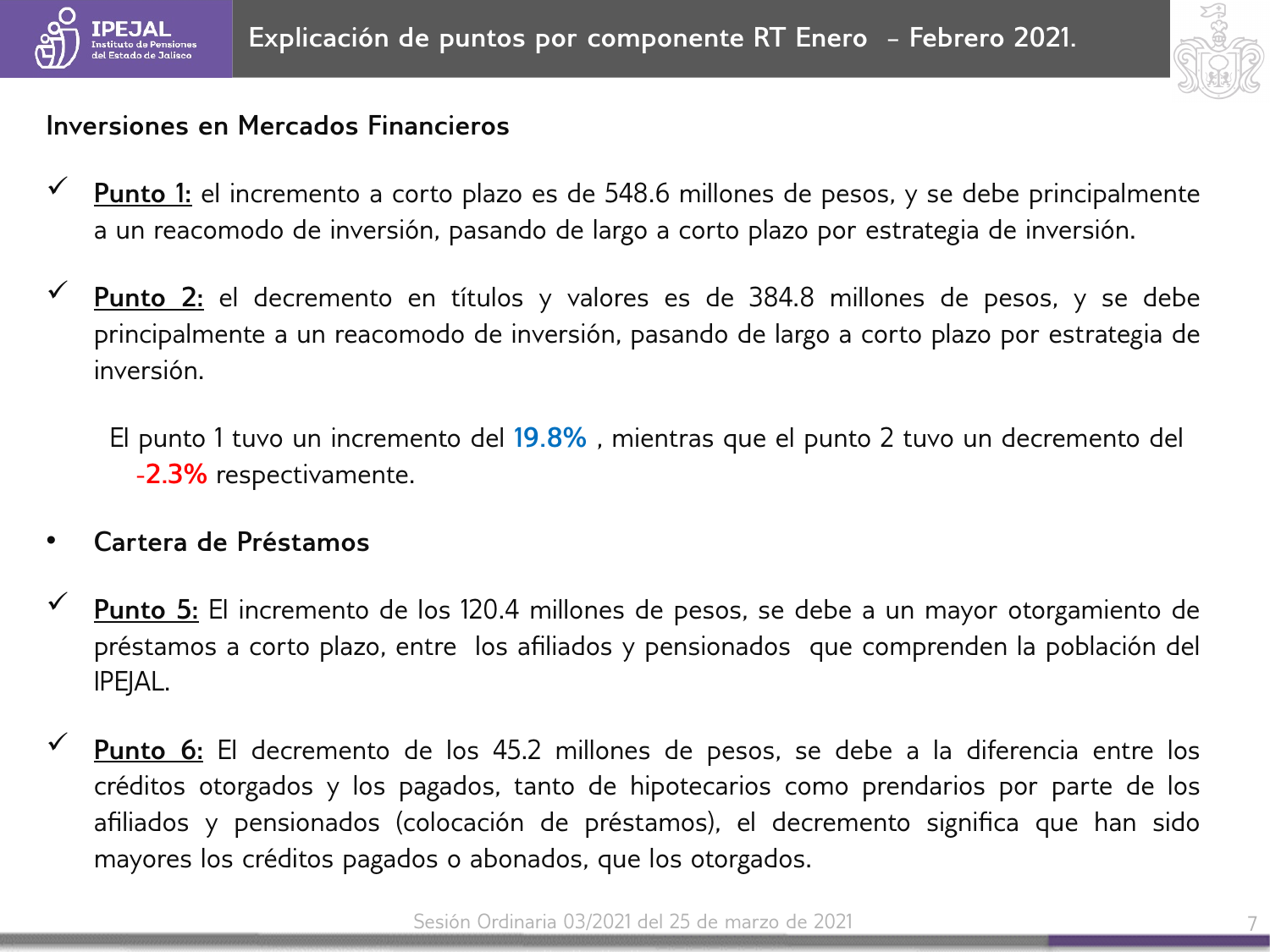

# Explicación de puntos por componente RT Enero  – Febrero 2021.
Inversiones en Mercados Financieros
Punto 1: el incremento a corto plazo es de 548.6 millones de pesos, y se debe principalmente a un reacomodo de inversión, pasando de largo a corto plazo por estrategia de inversión.
Punto 2: el decremento en títulos y valores es de 384.8 millones de pesos, y se debe principalmente a un reacomodo de inversión, pasando de largo a corto plazo por estrategia de inversión.
El punto 1 tuvo un incremento del 19.8% , mientras que el punto 2 tuvo un decremento del      -2.3% respectivamente.
Cartera de Préstamos
Punto 5: El incremento de los 120.4 millones de pesos, se debe a un mayor otorgamiento de préstamos a corto plazo, entre  los afiliados y pensionados  que comprenden la población del IPEJAL.
Punto 6: El decremento de los 45.2 millones de pesos, se debe a la diferencia entre los créditos otorgados y los pagados, tanto de hipotecarios como prendarios por parte de los afiliados y pensionados (colocación de préstamos), el decremento significa que han sido mayores los créditos pagados o abonados, que los otorgados.
Sesión Ordinaria 03/2021 del 25 de marzo de 2021
7